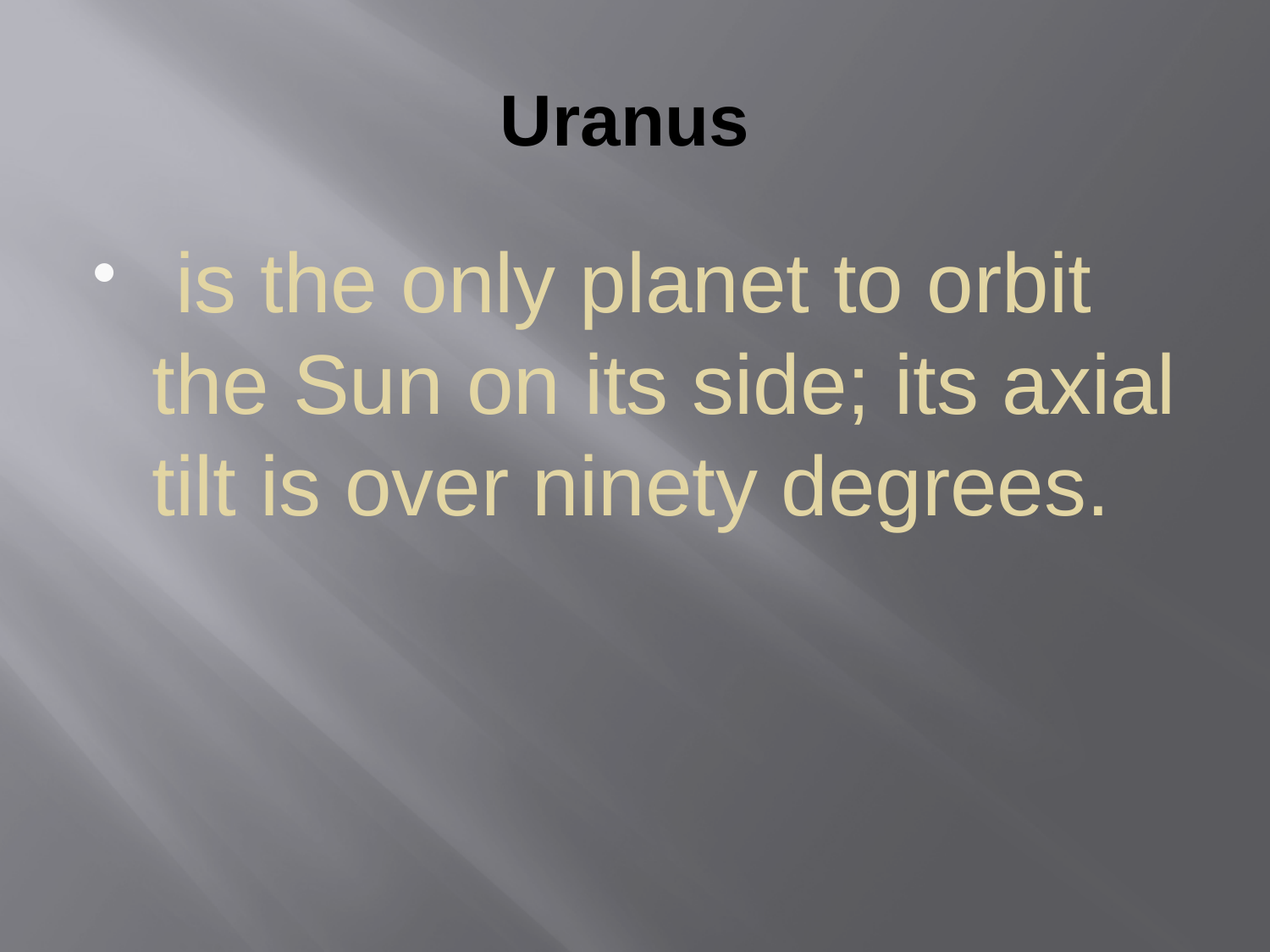

# Uranus
 is the only planet to orbit the Sun on its side; its axial tilt is over ninety degrees.